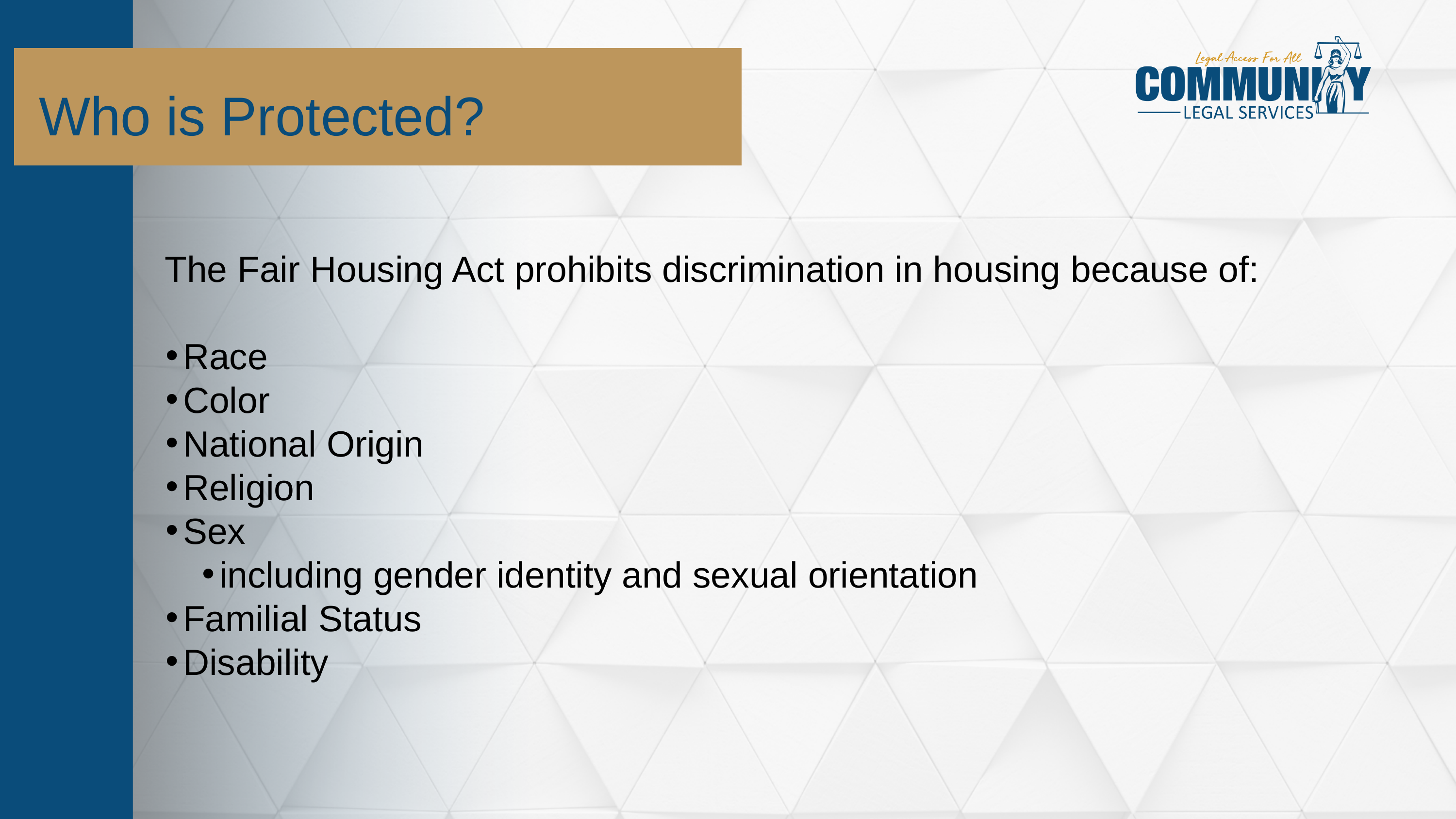

Who is Protected?
The Fair Housing Act prohibits discrimination in housing because of:

Race
Color
National Origin
Religion
Sex
including gender identity and sexual orientation
Familial Status
Disability